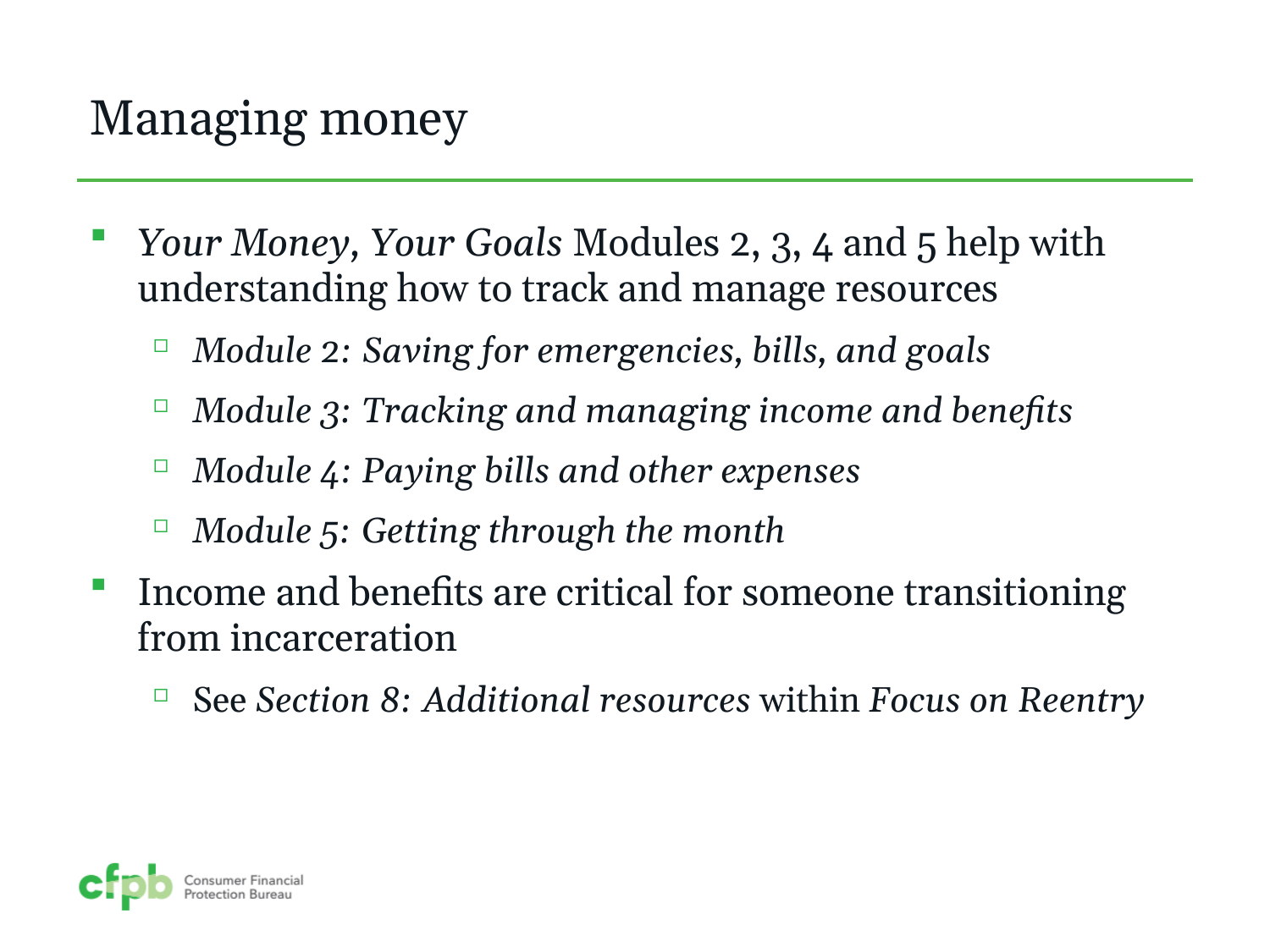

# Managing money
Your Money, Your Goals Modules 2, 3, 4 and 5 help with understanding how to track and manage resources
Module 2: Saving for emergencies, bills, and goals
Module 3: Tracking and managing income and benefits
Module 4: Paying bills and other expenses
Module 5: Getting through the month
Income and benefits are critical for someone transitioning from incarceration
See Section 8: Additional resources within Focus on Reentry